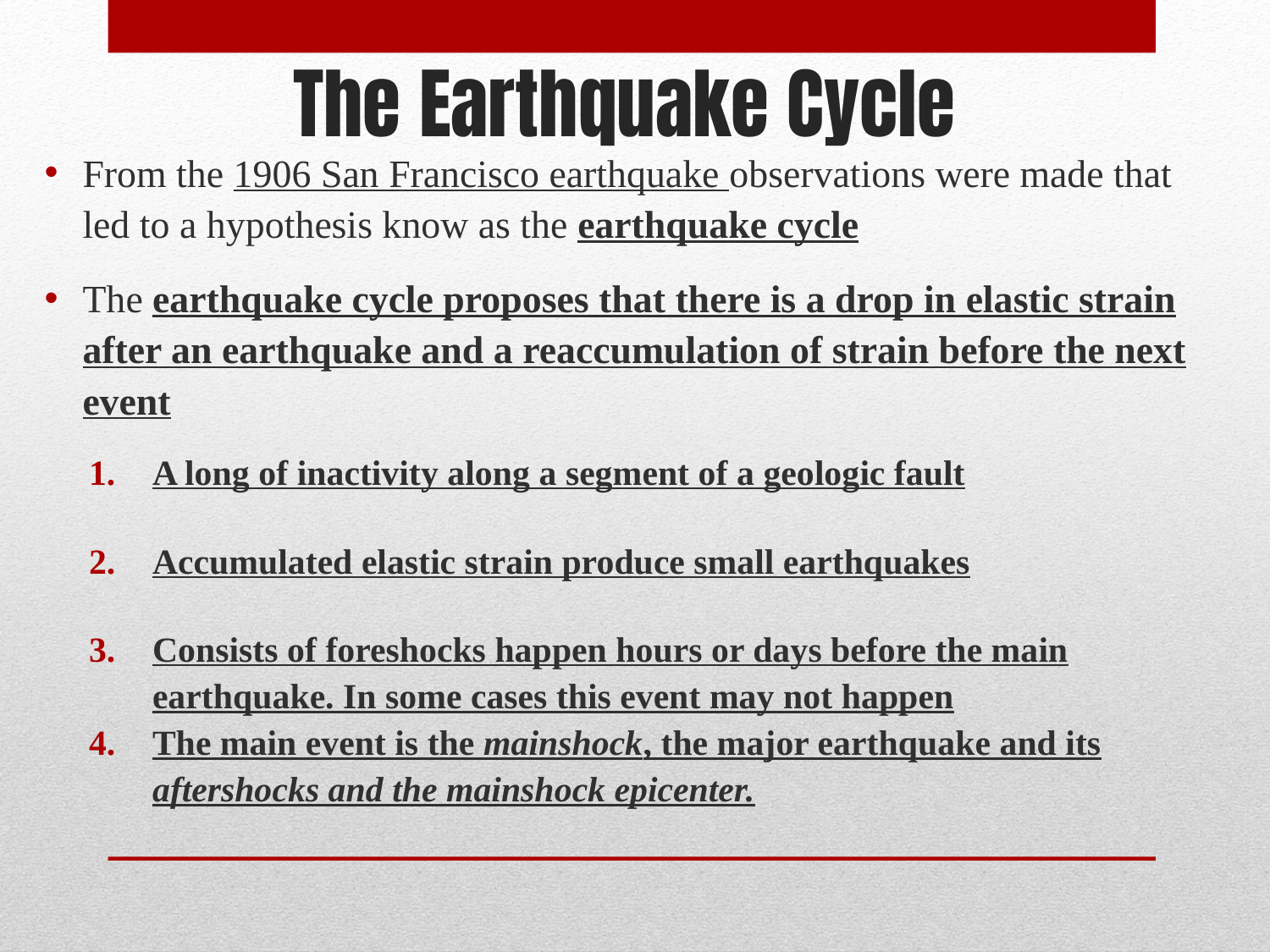

# The Earthquake Cycle
From the 1906 San Francisco earthquake observations were made that led to a hypothesis know as the earthquake cycle

The earthquake cycle proposes that there is a drop in elastic strain after an earthquake and a reaccumulation of strain before the next event

A long of inactivity along a segment of a geologic fault

Accumulated elastic strain produce small earthquakes

Consists of foreshocks happen hours or days before the main earthquake. In some cases this event may not happen
The main event is the mainshock, the major earthquake and its aftershocks and the mainshock epicenter.